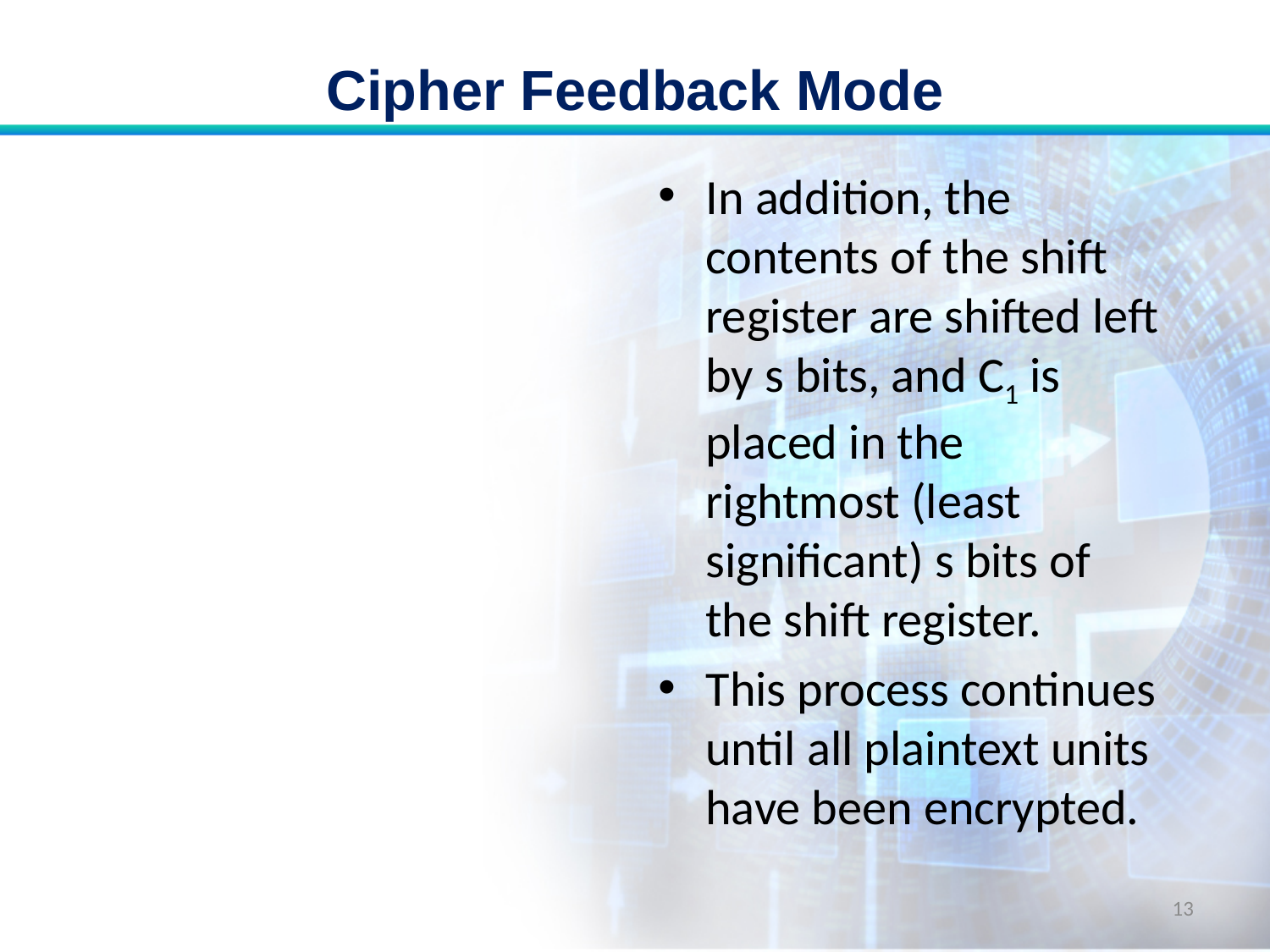

# Cipher Feedback Mode
In addition, the contents of the shift register are shifted left by s bits, and C1 is placed in the rightmost (least significant) s bits of the shift register.
This process continues until all plaintext units have been encrypted.
13